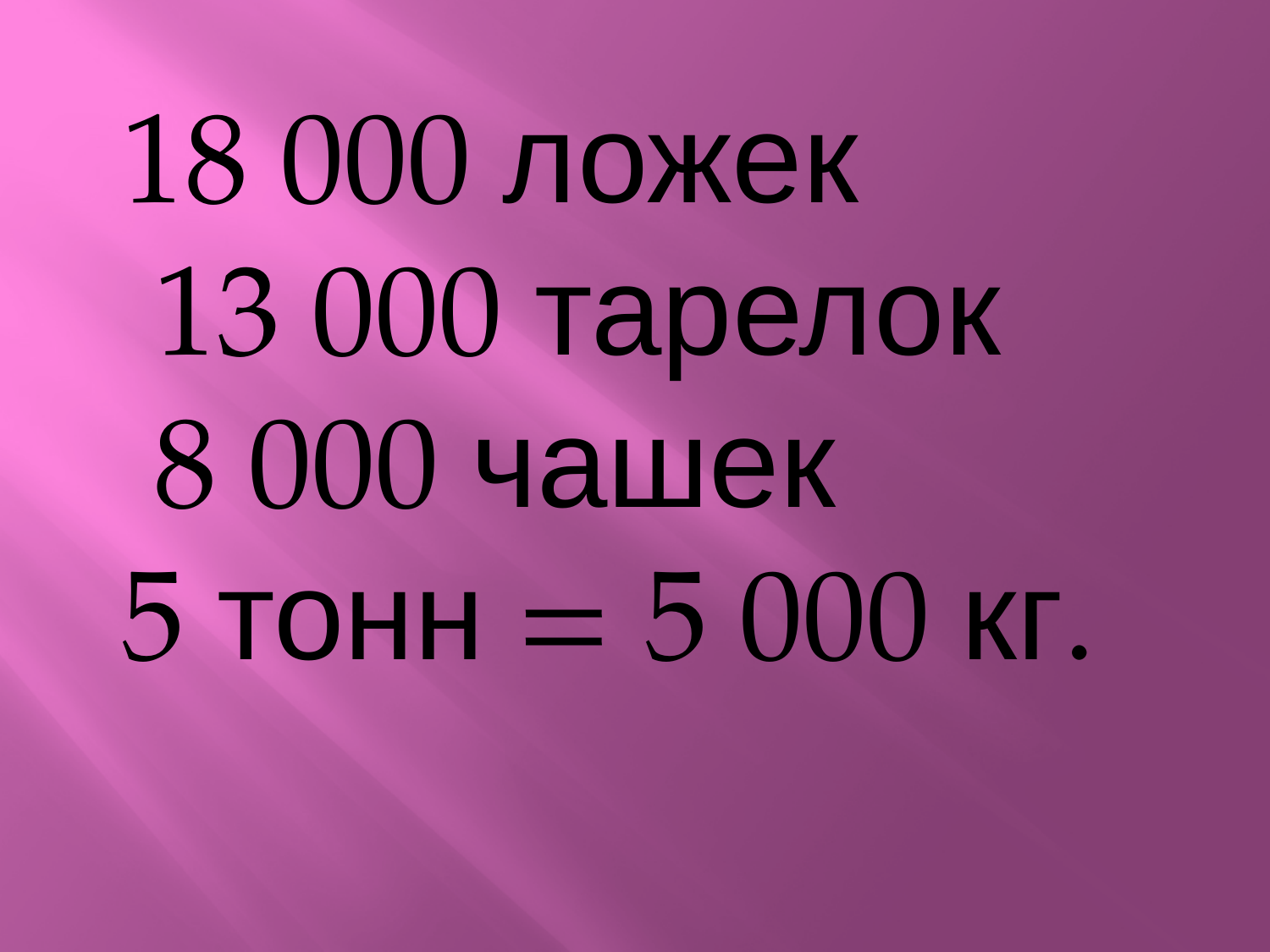

18 000 ложек
 13 000 тарелок
 8 000 чашек
5 тонн = 5 000 кг.